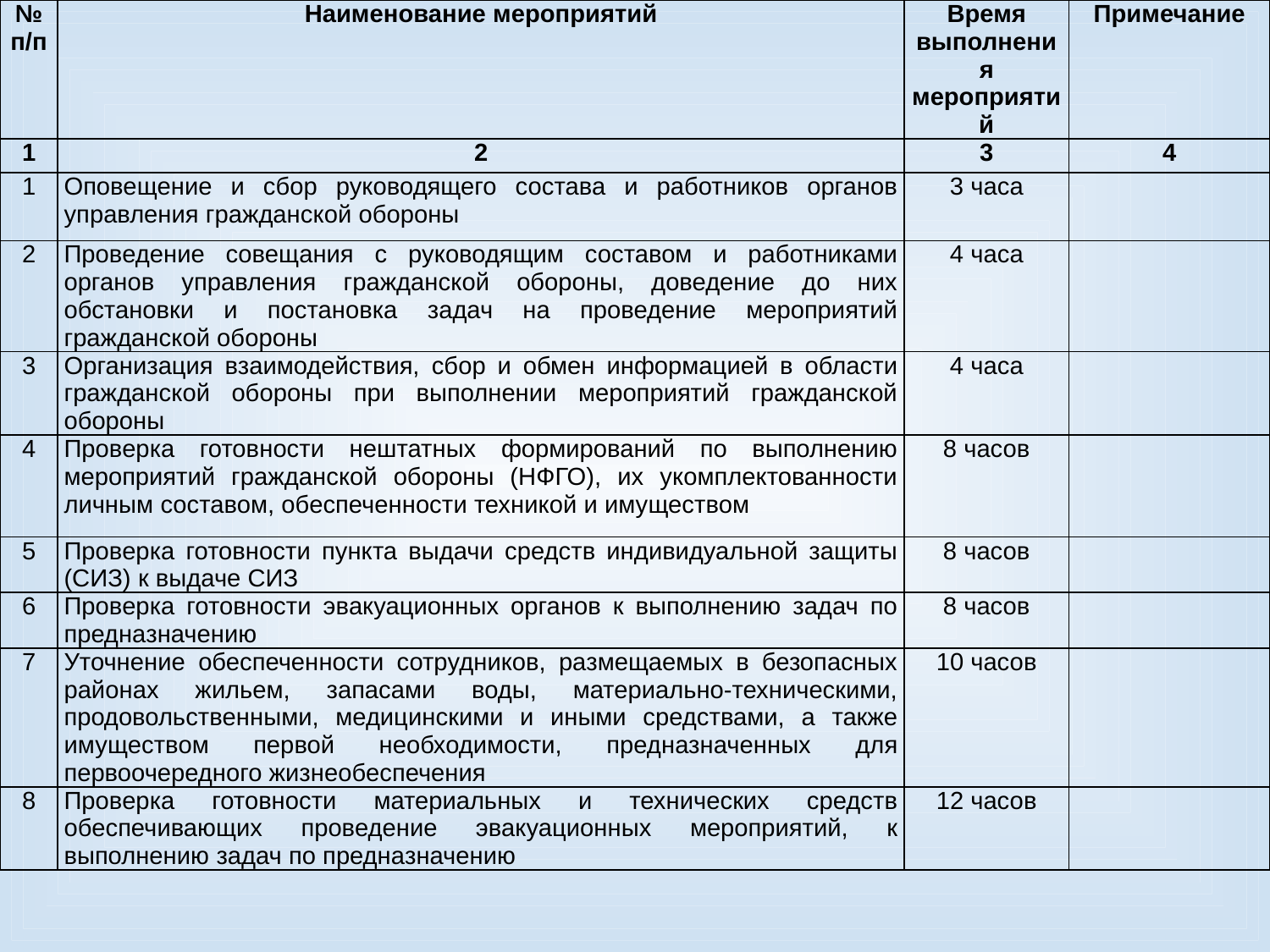

| № п/п | Наименование мероприятий | Время выполнения мероприятий | Примечание |
| --- | --- | --- | --- |
| 1 | 2 | 3 | 4 |
| 1 | Оповещение и сбор руководящего состава и работников органов управления гражданской обороны | 3 часа |  |
| 2 | Проведение совещания с руководящим составом и работниками органов управления гражданской обороны, доведение до них обстановки и постановка задач на проведение мероприятий гражданской обороны | 4 часа |  |
| 3 | Организация взаимодействия, сбор и обмен информацией в области гражданской обороны при выполнении мероприятий гражданской обороны | 4 часа |  |
| 4 | Проверка готовности нештатных формирований по выполнению мероприятий гражданской обороны (НФГО), их укомплектованности личным составом, обеспеченности техникой и имуществом | 8 часов |  |
| 5 | Проверка готовности пункта выдачи средств индивидуальной защиты (СИЗ) к выдаче СИЗ | 8 часов |  |
| 6 | Проверка готовности эвакуационных органов к выполнению задач по предназначению | 8 часов |  |
| 7 | Уточнение обеспеченности сотрудников, размещаемых в безопасных районах жильем, запасами воды, материально-техническими, продовольственными, медицинскими и иными средствами, а также имуществом первой необходимости, предназначенных для первоочередного жизнеобеспечения | 10 часов |  |
| 8 | Проверка готовности материальных и технических средств обеспечивающих проведение эвакуационных мероприятий, к выполнению задач по предназначению | 12 часов |  |